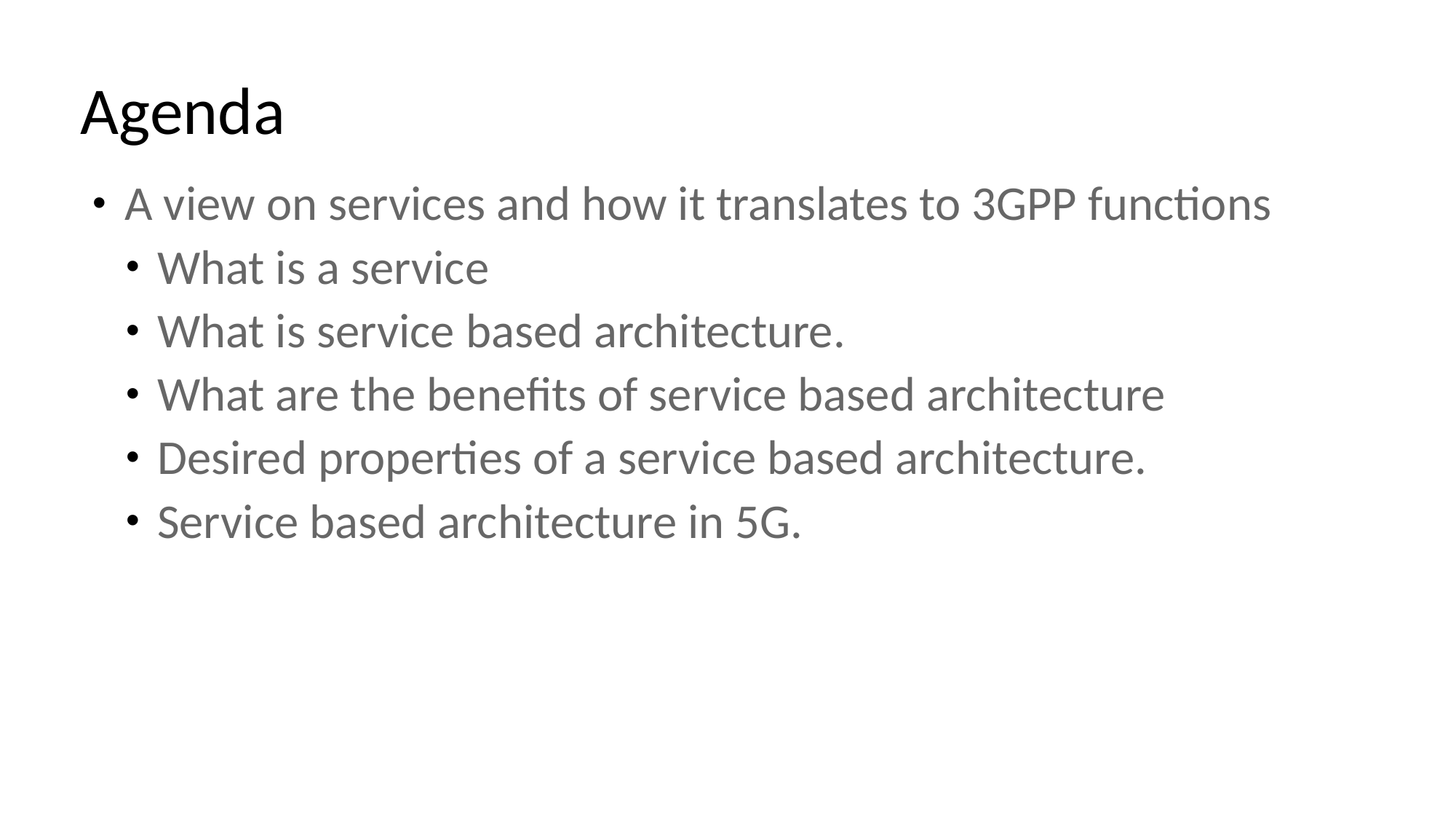

# Agenda
A view on services and how it translates to 3GPP functions
What is a service
What is service based architecture.
What are the benefits of service based architecture
Desired properties of a service based architecture.
Service based architecture in 5G.